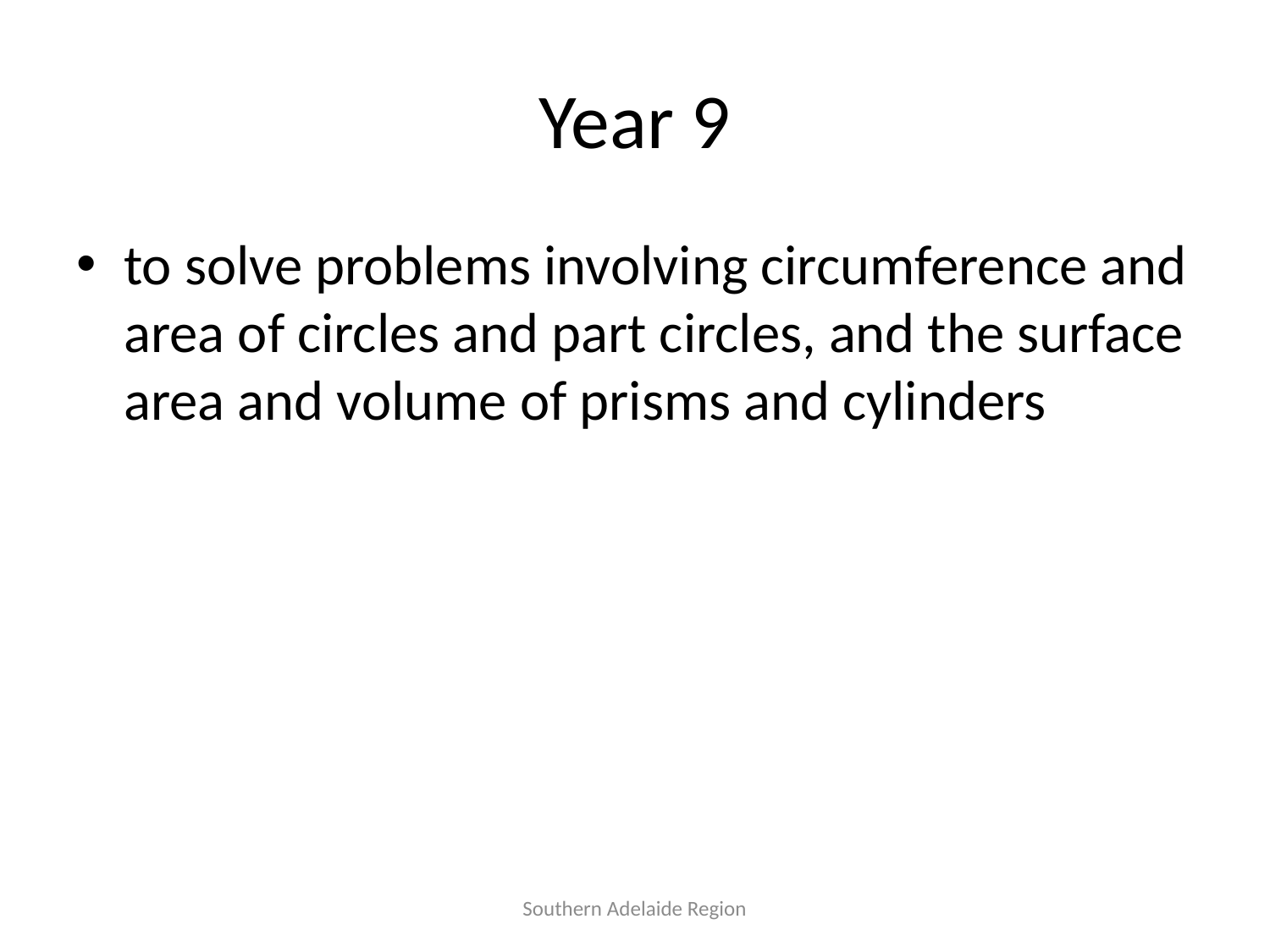

# Year 9
to solve problems involving circumference and area of circles and part circles, and the surface area and volume of prisms and cylinders

Southern Adelaide Region